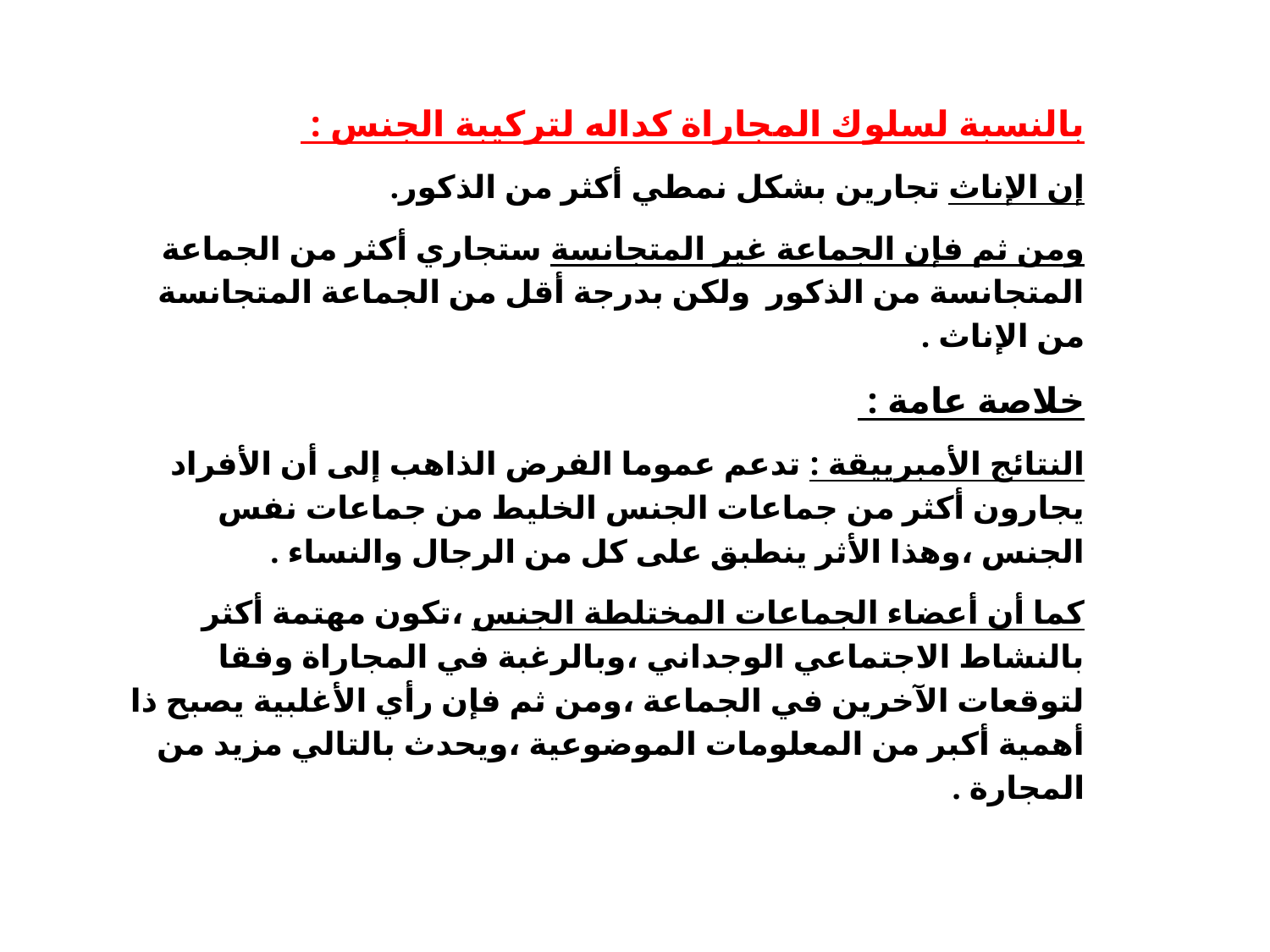

بالنسبة لسلوك المجاراة كداله لتركيبة الجنس :
إن الإناث تجارين بشكل نمطي أكثر من الذكور.
ومن ثم فإن الجماعة غير المتجانسة ستجاري أكثر من الجماعة المتجانسة من الذكور  ولكن بدرجة أقل من الجماعة المتجانسة من الإناث .
خلاصة عامة :
النتائج الأمبرييقة : تدعم عموما الفرض الذاهب إلى أن الأفراد يجارون أكثر من جماعات الجنس الخليط من جماعات نفس الجنس ،وهذا الأثر ينطبق على كل من الرجال والنساء .
كما أن أعضاء الجماعات المختلطة الجنس ،تكون مهتمة أكثر بالنشاط الاجتماعي الوجداني ،وبالرغبة في المجاراة وفقا لتوقعات الآخرين في الجماعة ،ومن ثم فإن رأي الأغلبية يصبح ذا أهمية أكبر من المعلومات الموضوعية ،ويحدث بالتالي مزيد من المجارة .